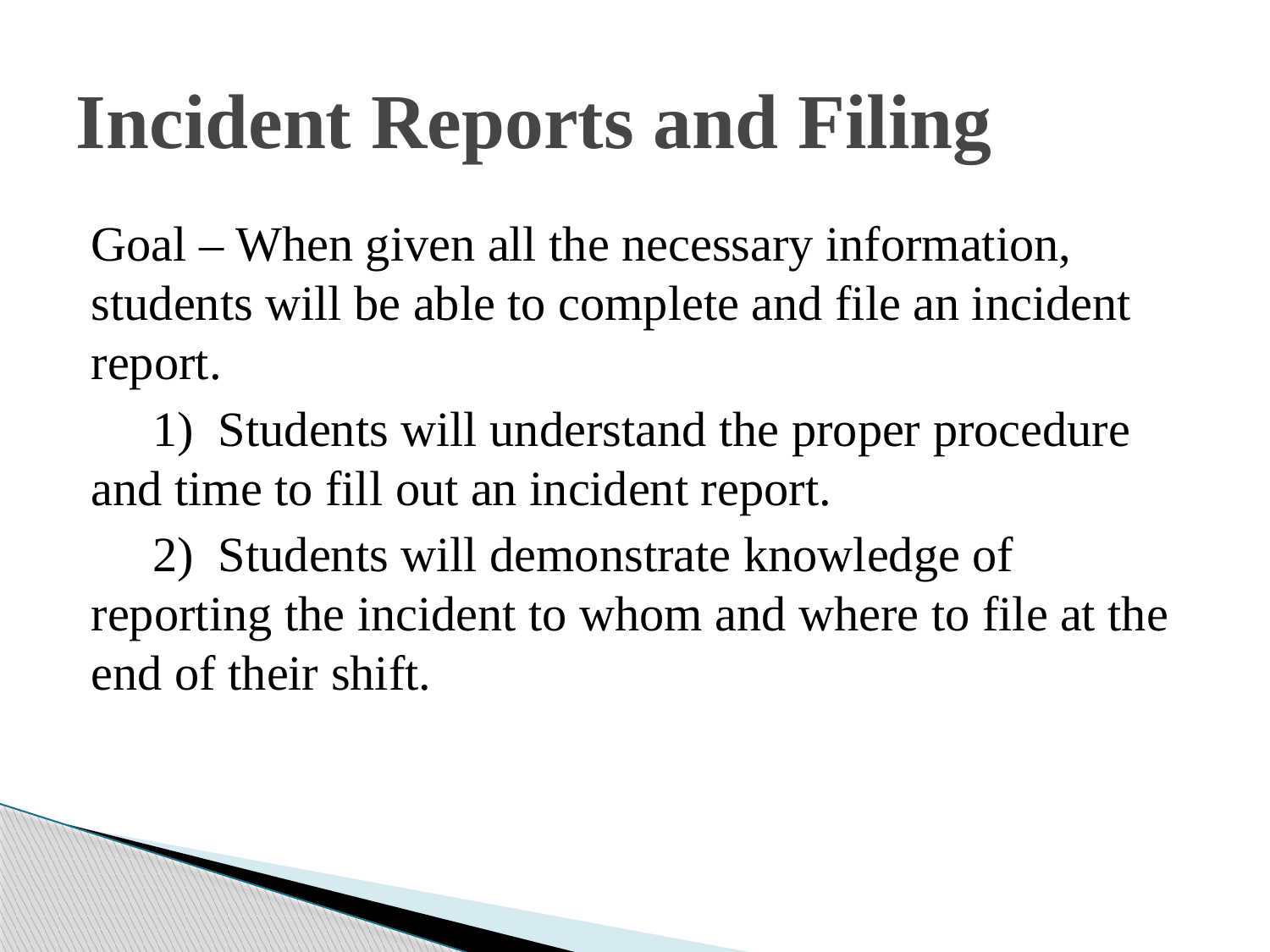

# Incident Reports and Filing
Goal – When given all the necessary information, students will be able to complete and file an incident report.
     1)  Students will understand the proper procedure and time to fill out an incident report.
     2)  Students will demonstrate knowledge of reporting the incident to whom and where to file at the end of their shift.